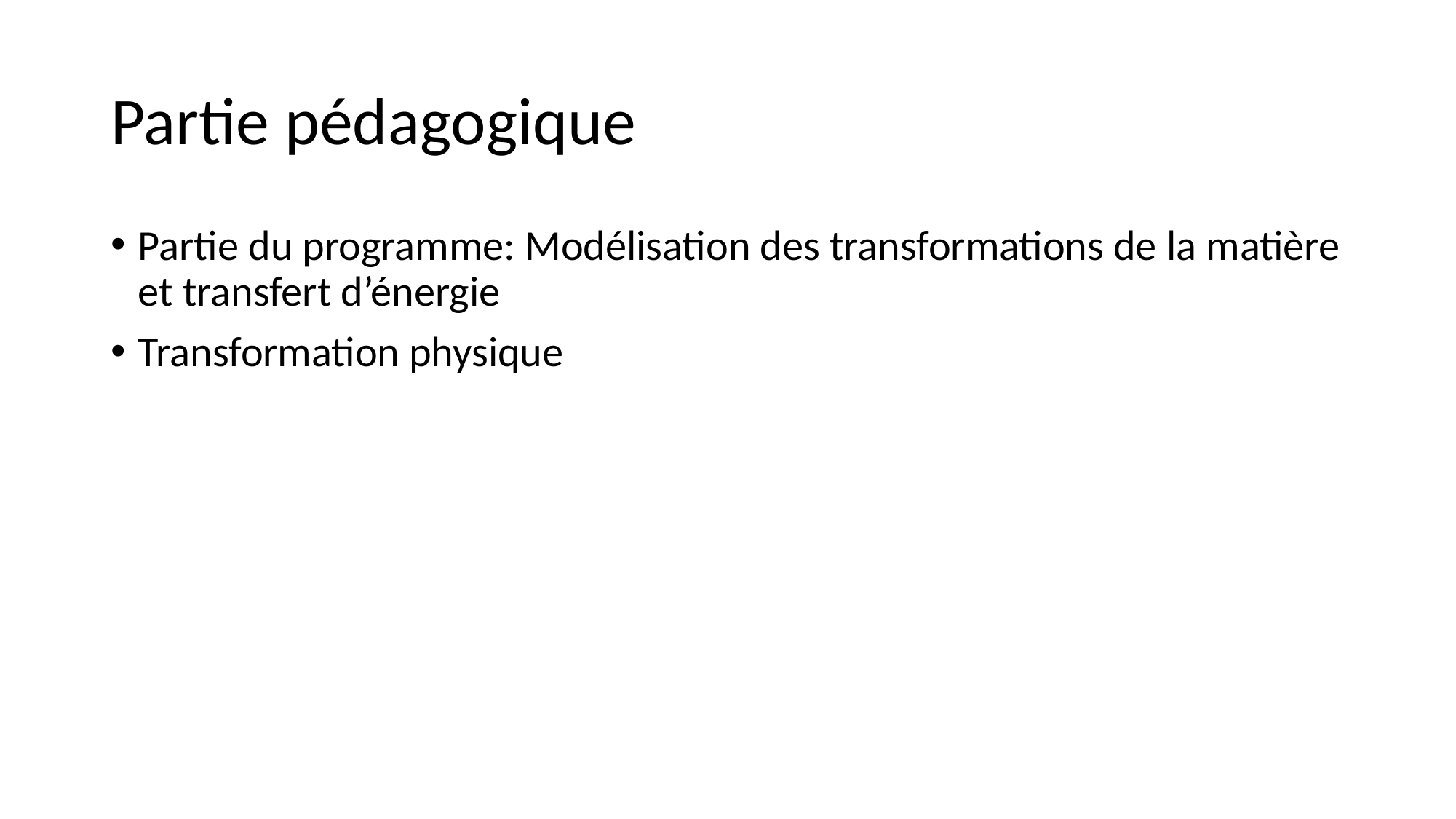

# Partie pédagogique
Partie du programme: Modélisation des transformations de la matière et transfert d’énergie
Transformation physique